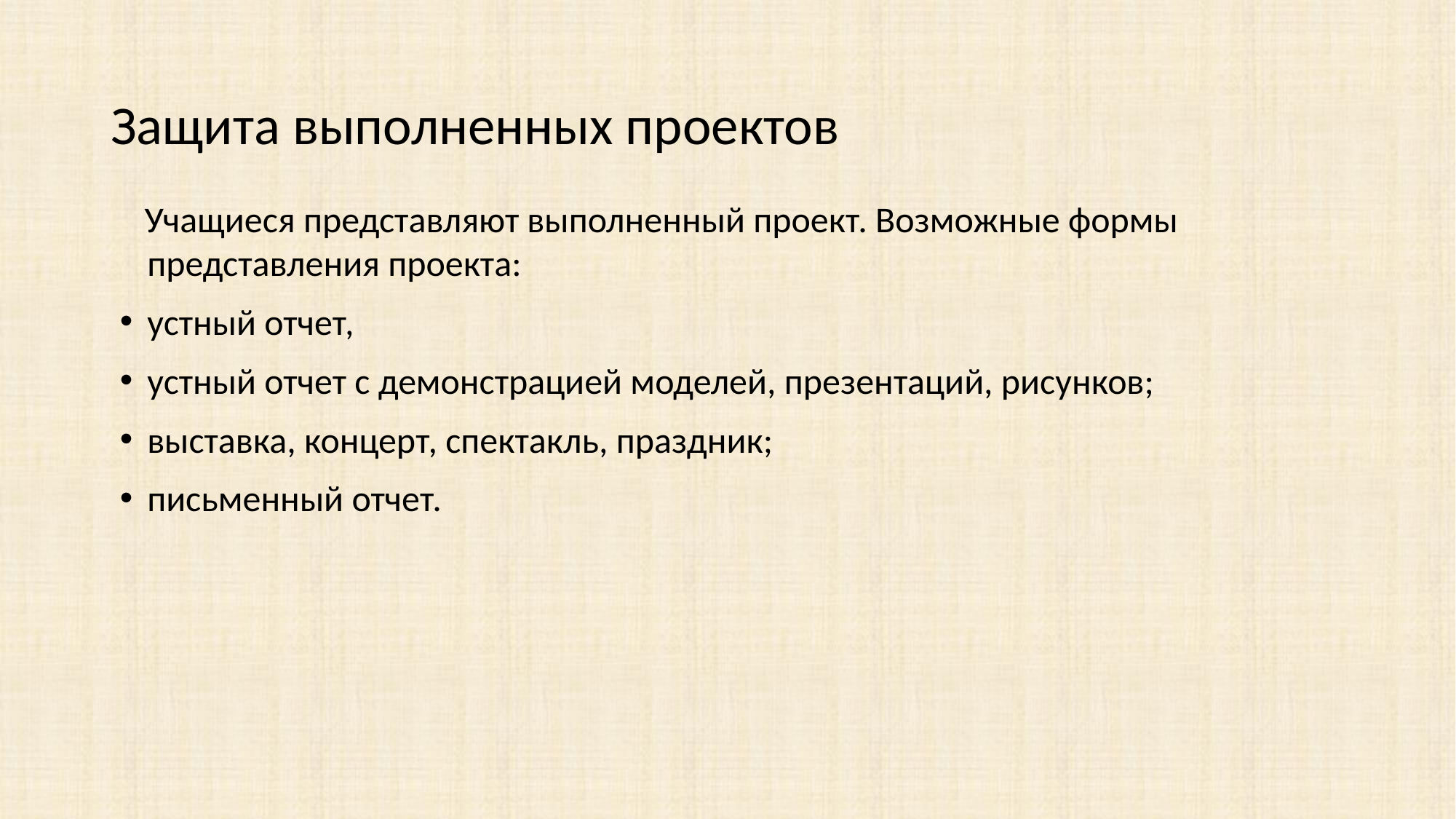

Защита выполненных проектов
   Учащиеся представляют выполненный проект. Возможные формы представления проекта:
устный отчет,
устный отчет с демонстрацией моделей, презентаций, рисунков;
выставка, концерт, спектакль, праздник;
письменный отчет.